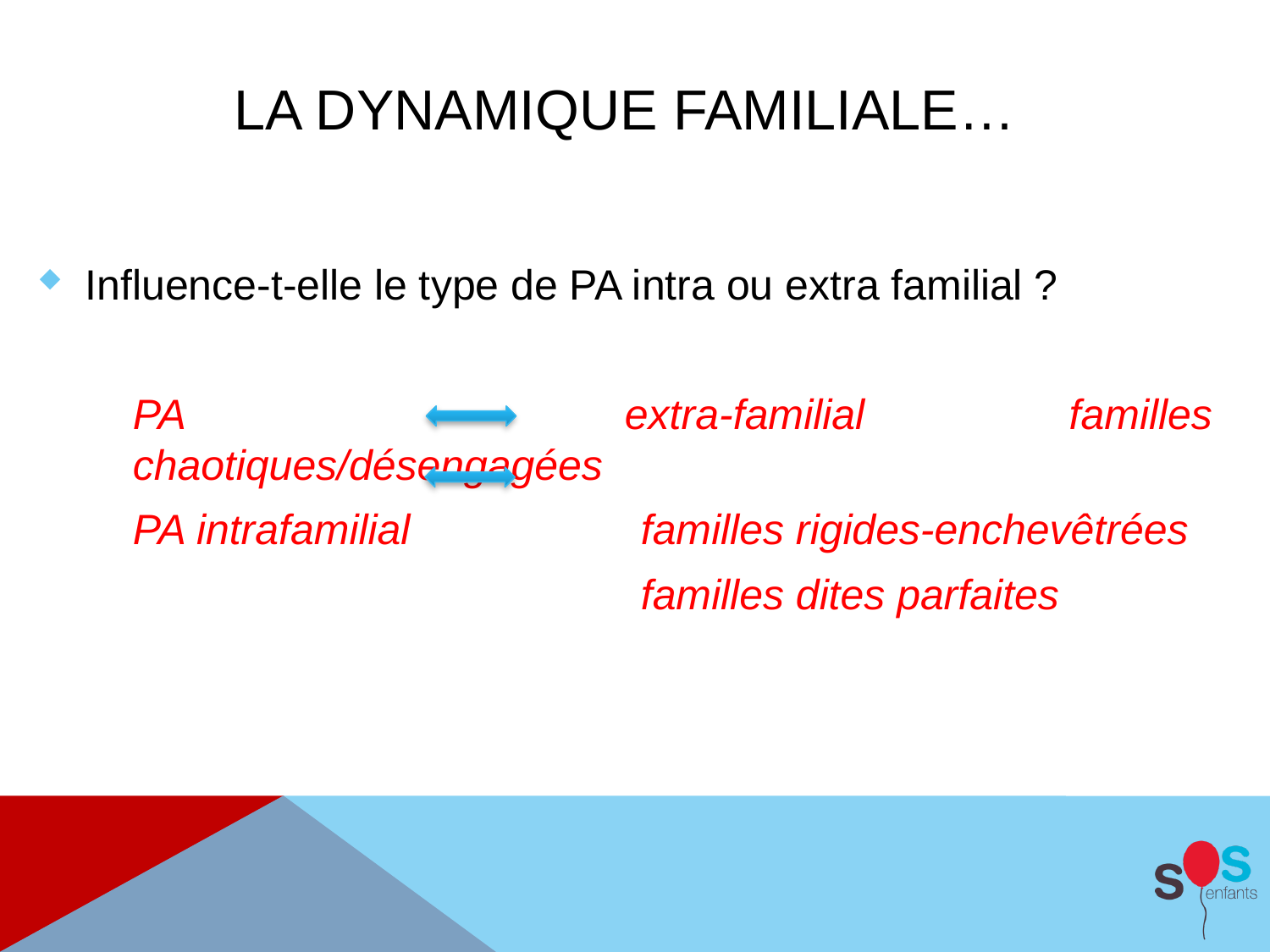

LA DYNAMIQUE FAMILIALE…

Influence-t-elle le type de PA intra ou extra familial ?

PA extra-familial		familles chaotiques/désengagées
PA intrafamilial		familles rigides-enchevêtrées
				familles dites parfaites